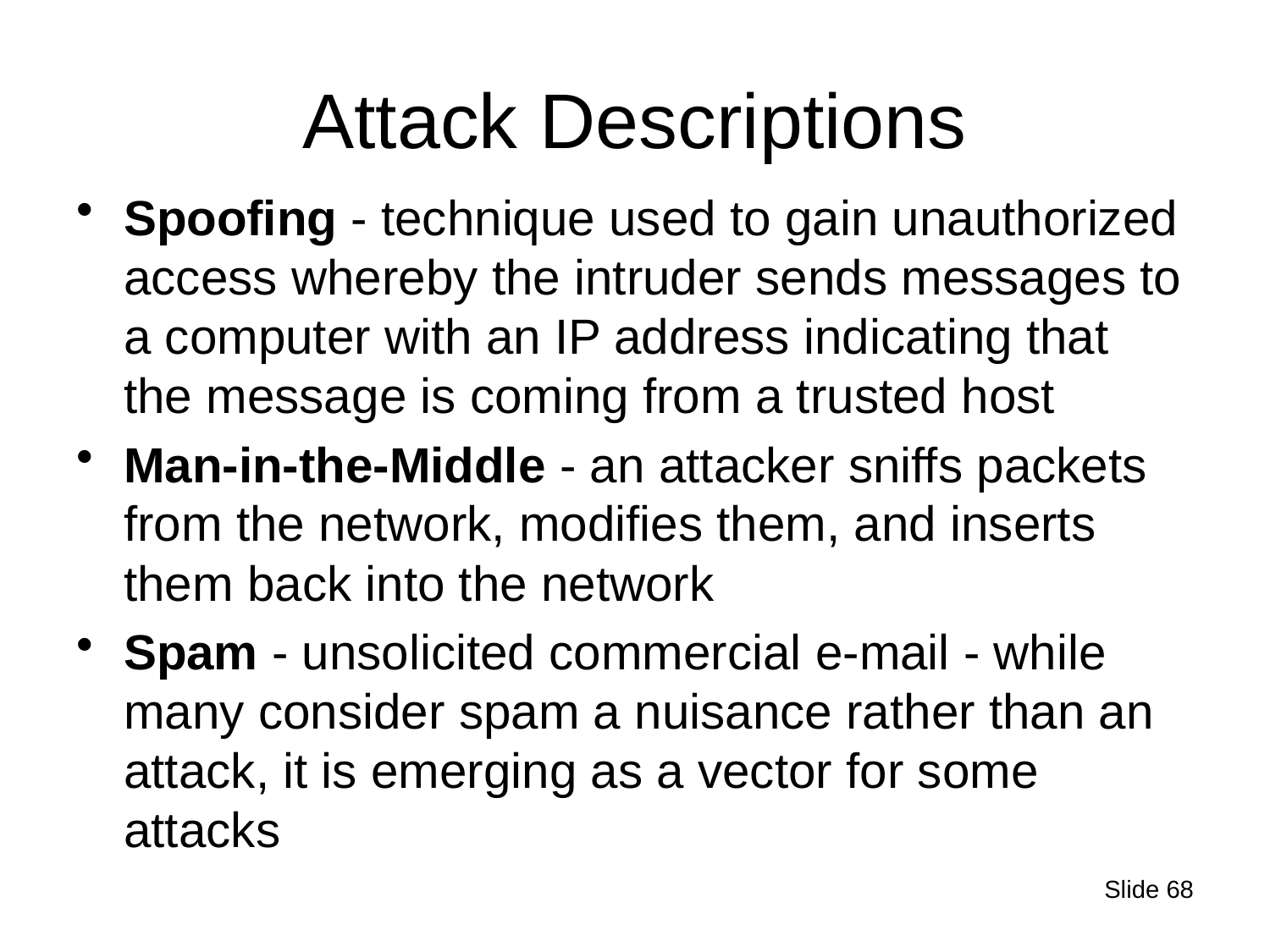

# Attack Descriptions
Spoofing - technique used to gain unauthorized access whereby the intruder sends messages to a computer with an IP address indicating that the message is coming from a trusted host
Man-in-the-Middle - an attacker sniffs packets from the network, modifies them, and inserts them back into the network
Spam - unsolicited commercial e-mail - while many consider spam a nuisance rather than an attack, it is emerging as a vector for some attacks
 Slide 68